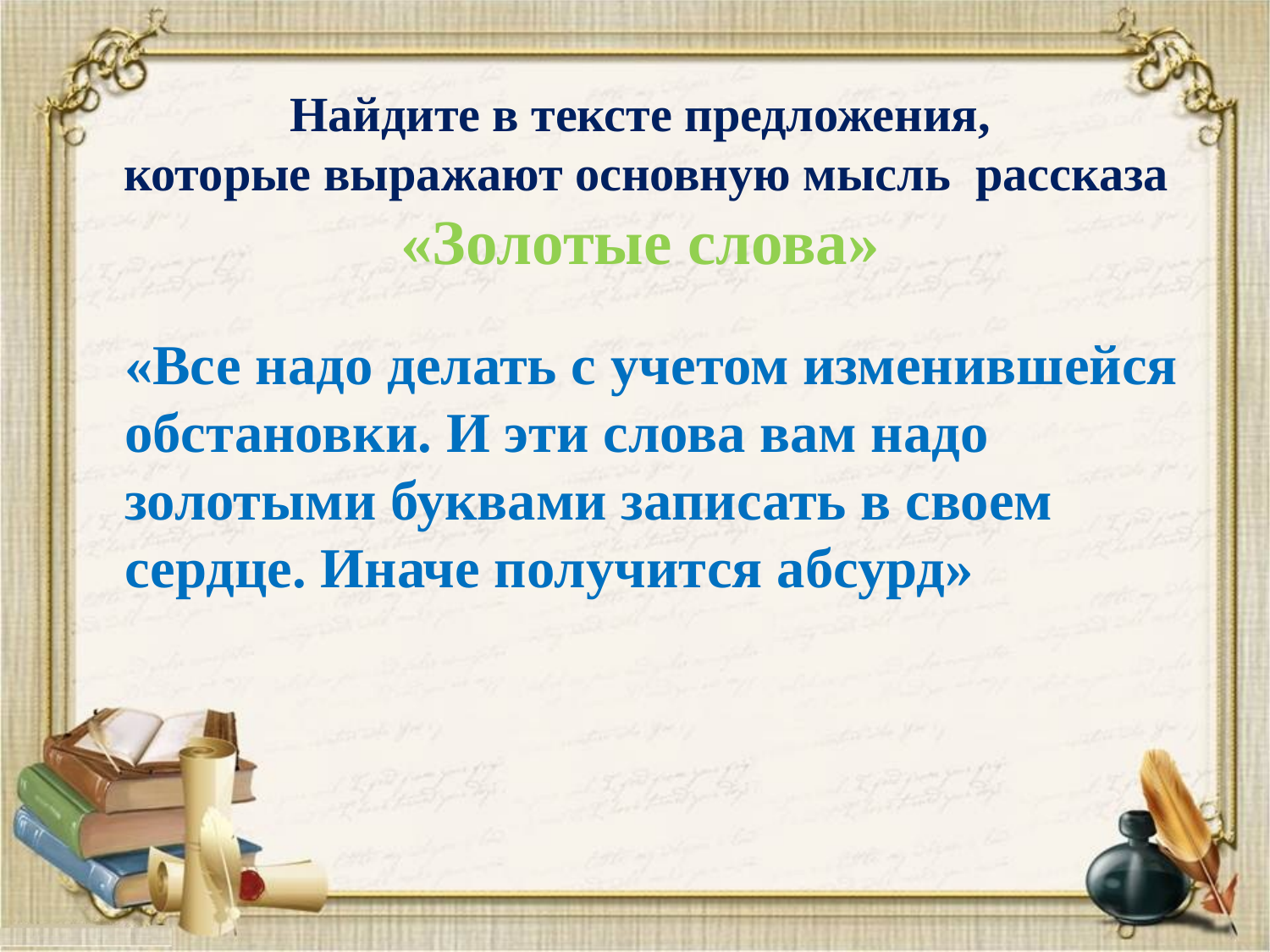

Найдите в тексте предложения,
 которые выражают основную мысль  рассказа
«Золотые слова»

«Все надо делать с учетом изменившейся обстановки. И эти слова вам надо золотыми буквами записать в своем сердце. Иначе получится абсурд»